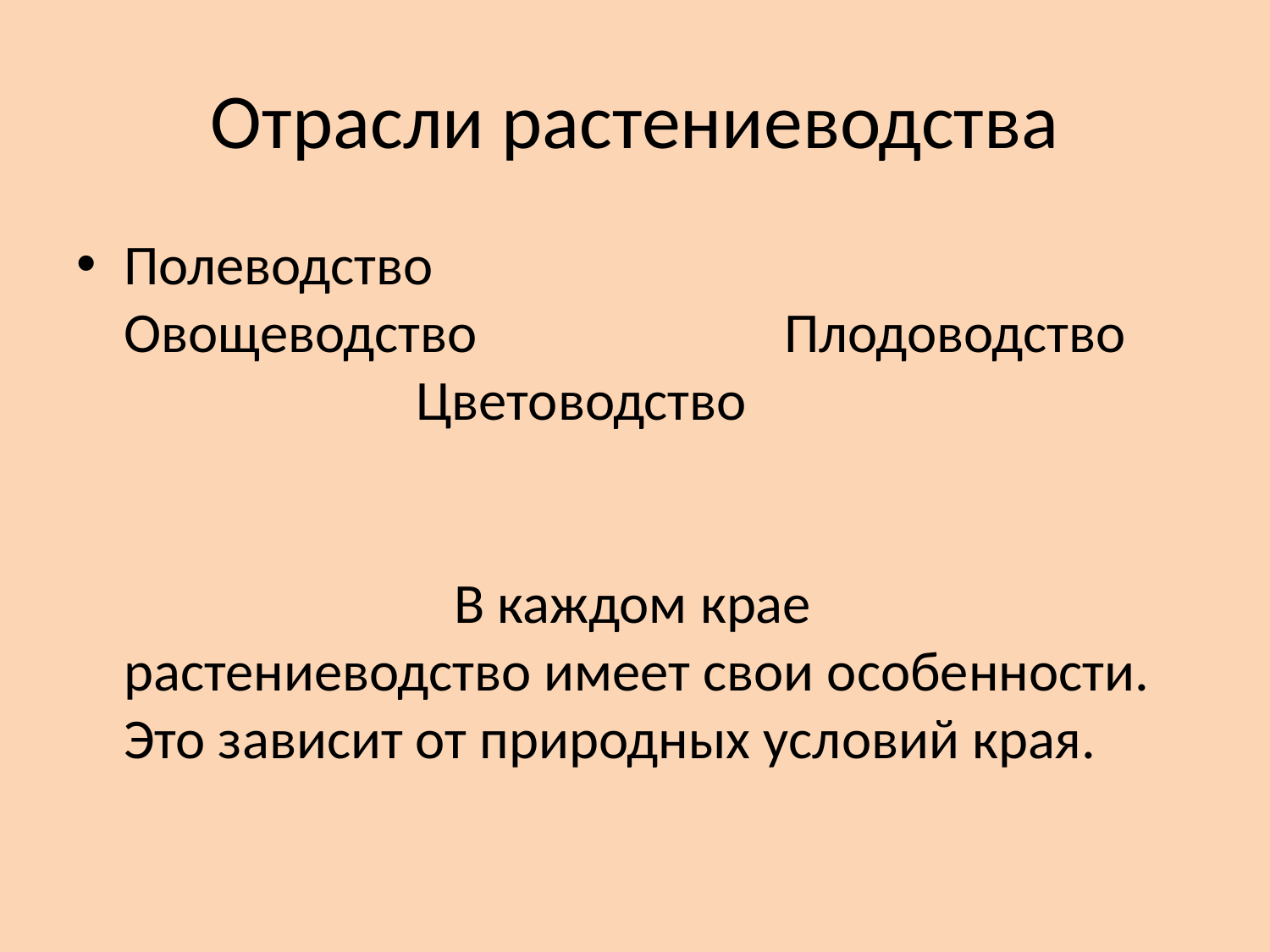

# Отрасли растениеводства
Полеводство				 Овощеводство			  Плодоводство			   Цветоводство																						      В каждом крае растениеводство имеет свои особенности. Это зависит от природных условий края.